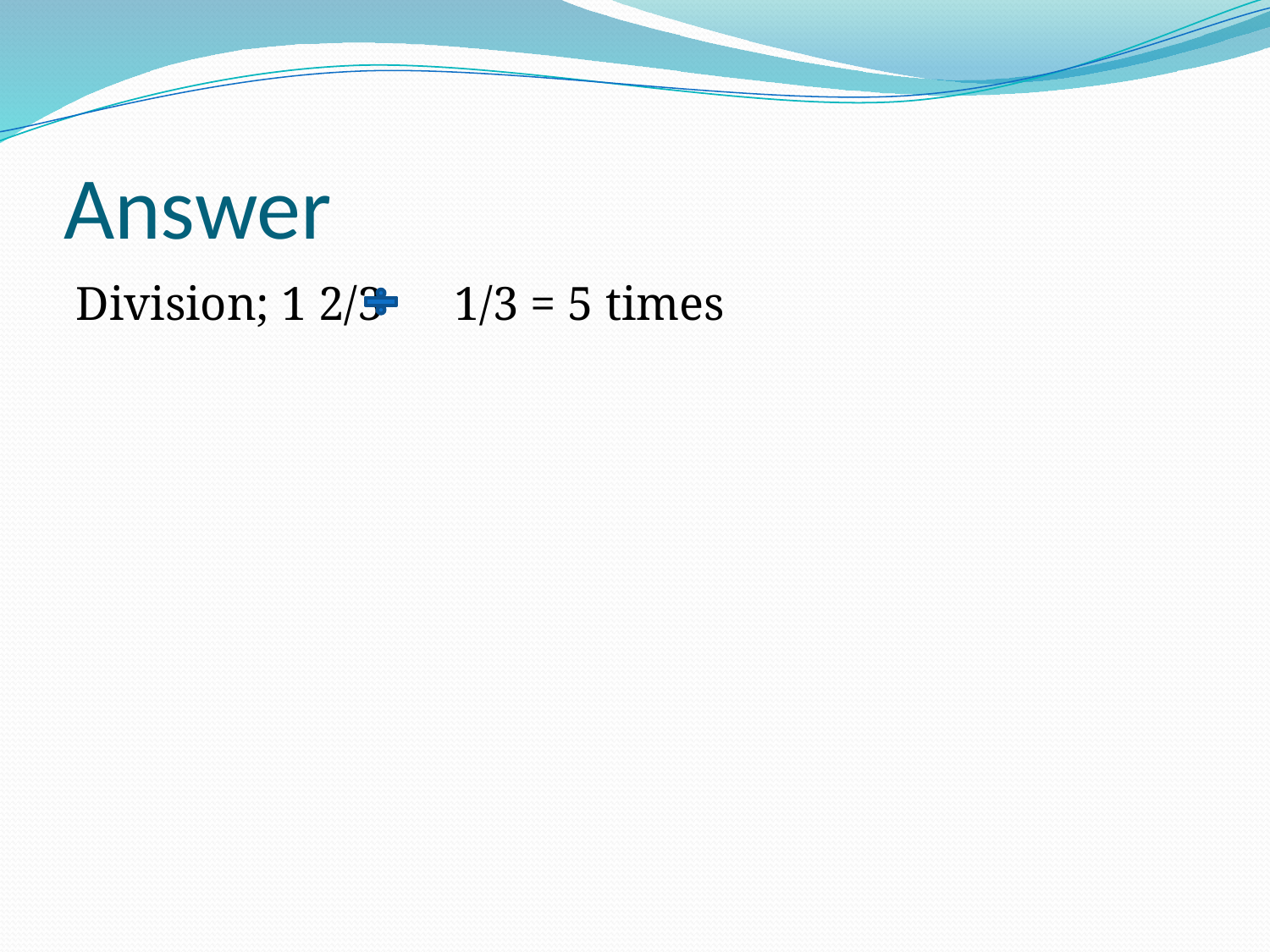

# Answer
Division; 1 2/3      1/3 = 5 times